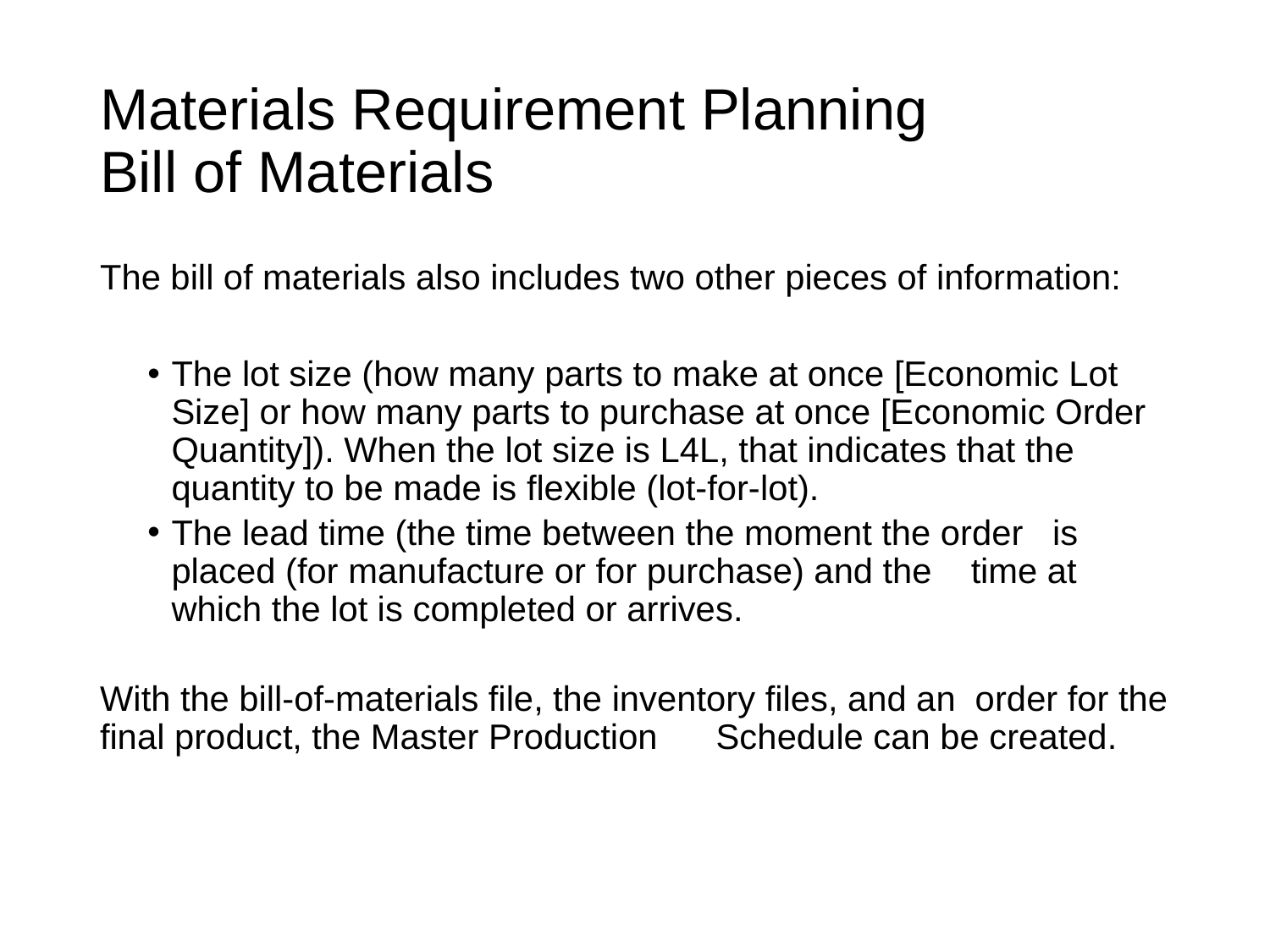

# Materials Requirement Planning Bill of Materials
The bill of materials also includes two other pieces of information:

The lot size (how many parts to make at once [Economic Lot Size] or how many parts to purchase at once [Economic Order Quantity]). When the lot size is L4L, that indicates that the quantity to be made is flexible (lot-for-lot).
The lead time (the time between the moment the order   is placed (for manufacture or for purchase) and the    time at which the lot is completed or arrives.
With the bill-of-materials file, the inventory files, and an  order for the final product, the Master Production      Schedule can be created.